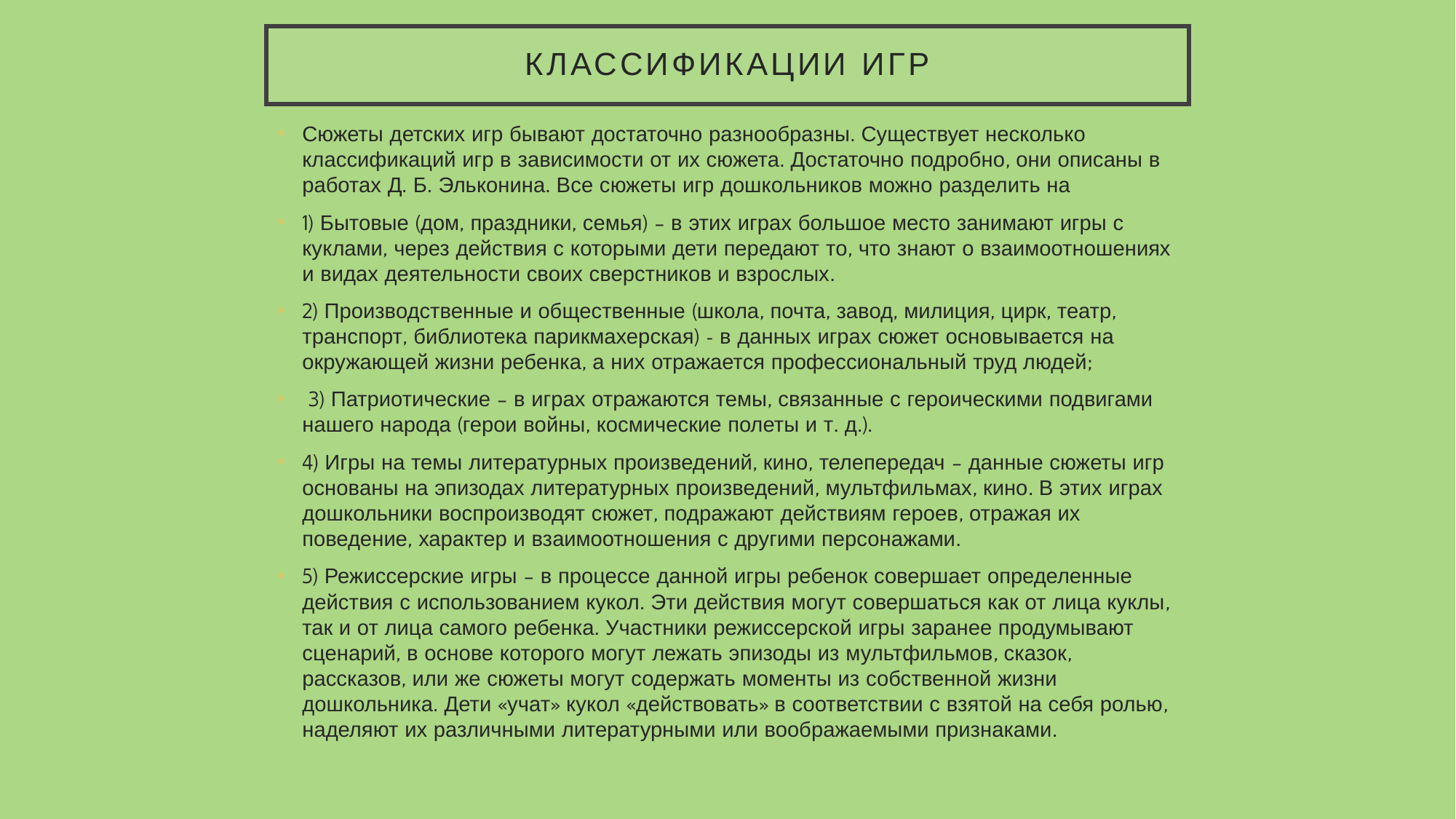

# классификации игр
Сюжеты детских игр бывают достаточно разнообразны. Существует несколько классификаций игр в зависимости от их сюжета. Достаточно подробно, они описаны в работах Д. Б. Эльконина. Все сюжеты игр дошкольников можно разделить на
1) Бытовые (дом, праздники, семья) – в этих играх большое место занимают игры с куклами, через действия с которыми дети передают то, что знают о взаимоотношениях и видах деятельности своих сверстников и взрослых.
2) Производственные и общественные (школа, почта, завод, милиция, цирк, театр, транспорт, библиотека парикмахерская) - в данных играх сюжет основывается на окружающей жизни ребенка, а них отражается профессиональный труд людей;
 3) Патриотические – в играх отражаются темы, связанные с героическими подвигами нашего народа (герои войны, космические полеты и т. д.).
4) Игры на темы литературных произведений, кино, телепередач – данные сюжеты игр основаны на эпизодах литературных произведений, мультфильмах, кино. В этих играх дошкольники воспроизводят сюжет, подражают действиям героев, отражая их поведение, характер и взаимоотношения с другими персонажами.
5) Режиссерские игры – в процессе данной игры ребенок совершает определенные действия с использованием кукол. Эти действия могут совершаться как от лица куклы, так и от лица самого ребенка. Участники режиссерской игры заранее продумывают сценарий, в основе которого могут лежать эпизоды из мультфильмов, сказок, рассказов, или же сюжеты могут содержать моменты из собственной жизни дошкольника. Дети «учат» кукол «действовать» в соответствии с взятой на себя ролью, наделяют их различными литературными или воображаемыми признаками.